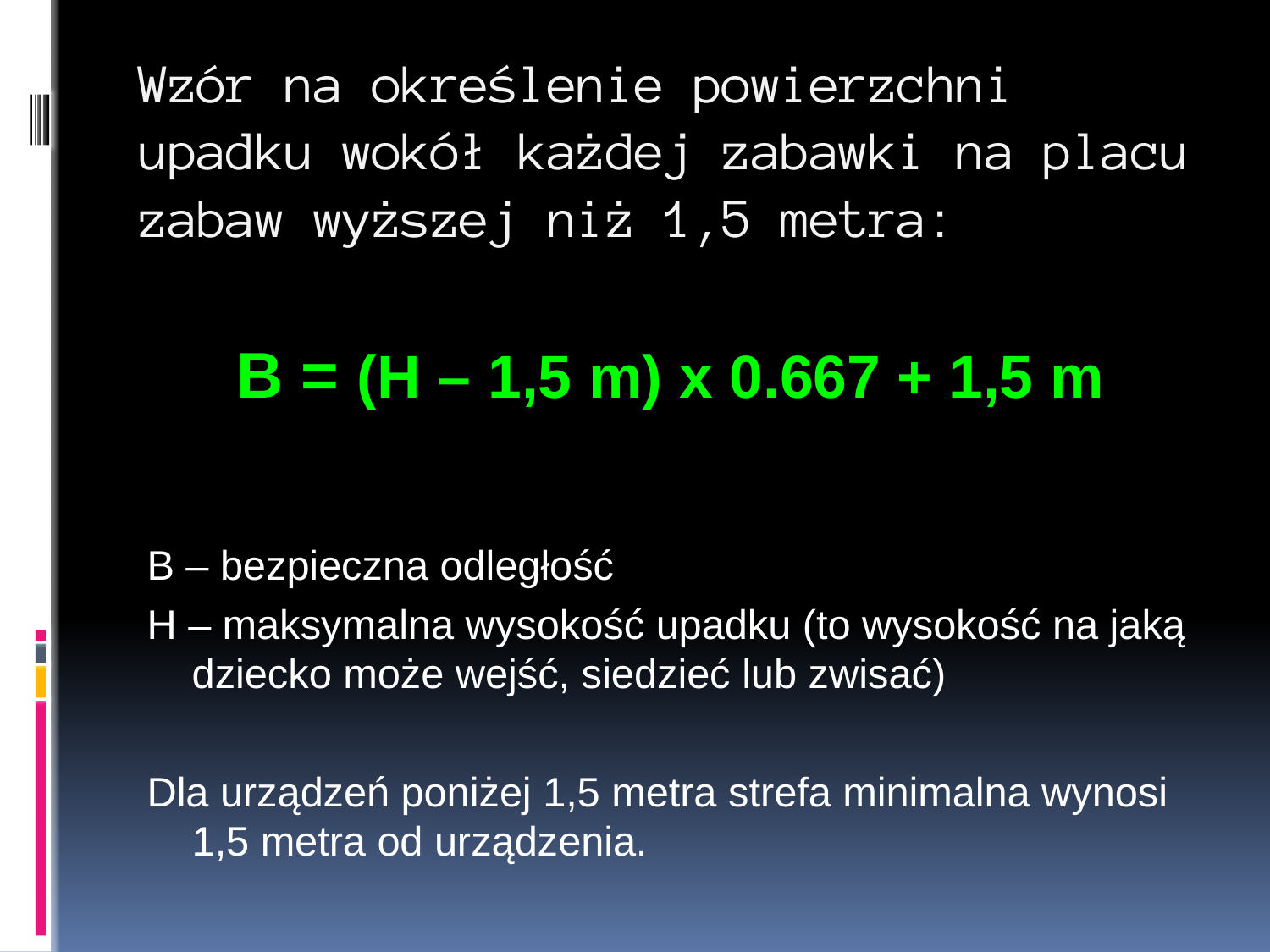

# Wzór na określenie powierzchni upadku wokół każdej zabawki na placu zabaw wyższej niż 1,5 metra:
B = (H – 1,5 m) x 0.667 + 1,5 m

B – bezpieczna odległość
H – maksymalna wysokość upadku (to wysokość na jaką dziecko może wejść, siedzieć lub zwisać)

Dla urządzeń poniżej 1,5 metra strefa minimalna wynosi 1,5 metra od urządzenia.